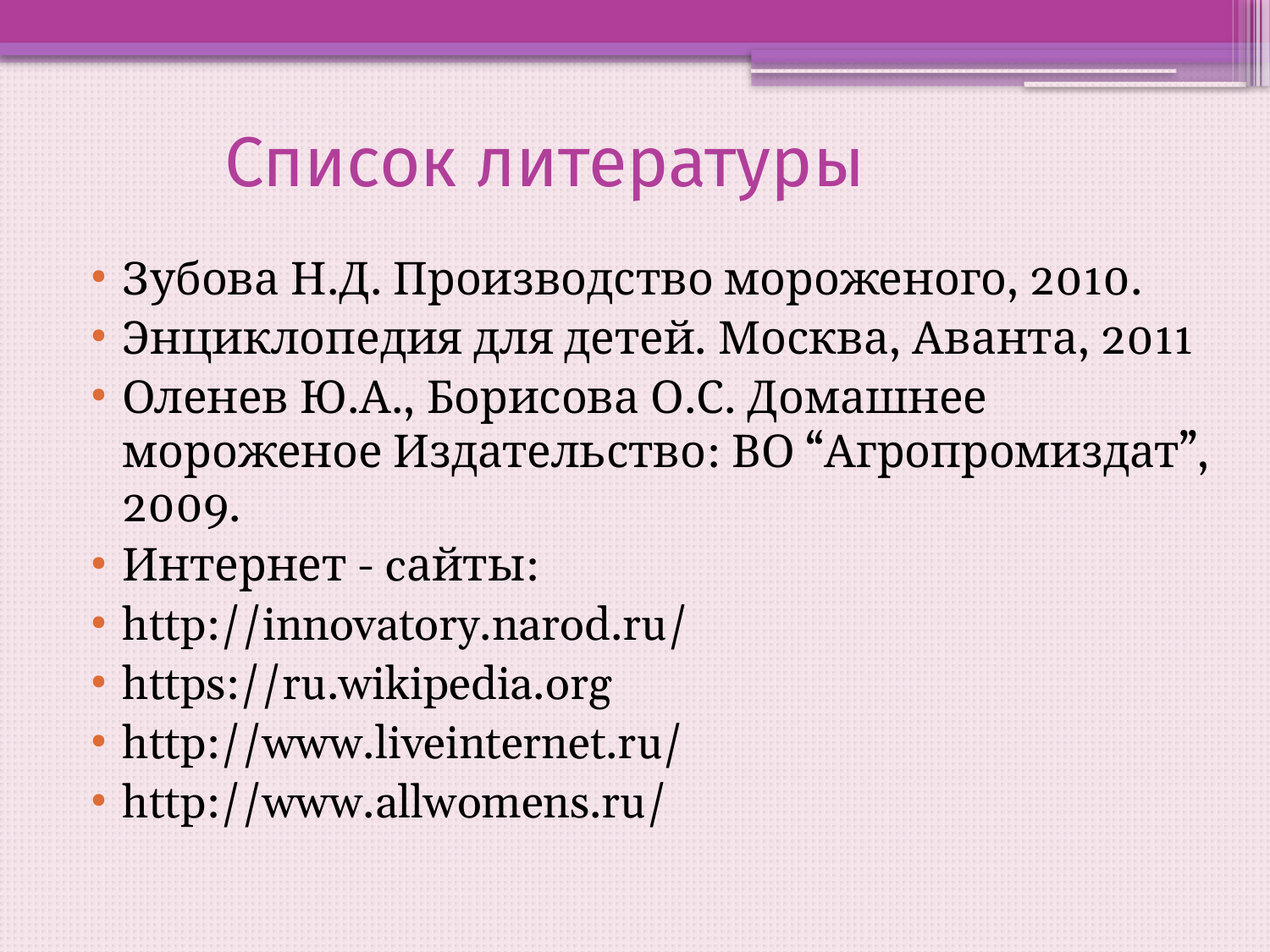

# Список литературы
Зубова Н.Д. Производство мороженого, 2010.
Энциклопедия для детей. Москва, Аванта, 2011
Оленев Ю.А., Борисова О.С. Домашнее мороженое Издательство: ВО “Агропромиздат”, 2009.
Интернет - cайты:
http://innovatory.narod.ru/
https://ru.wikipedia.org
http://www.liveinternet.ru/
http://www.allwomens.ru/